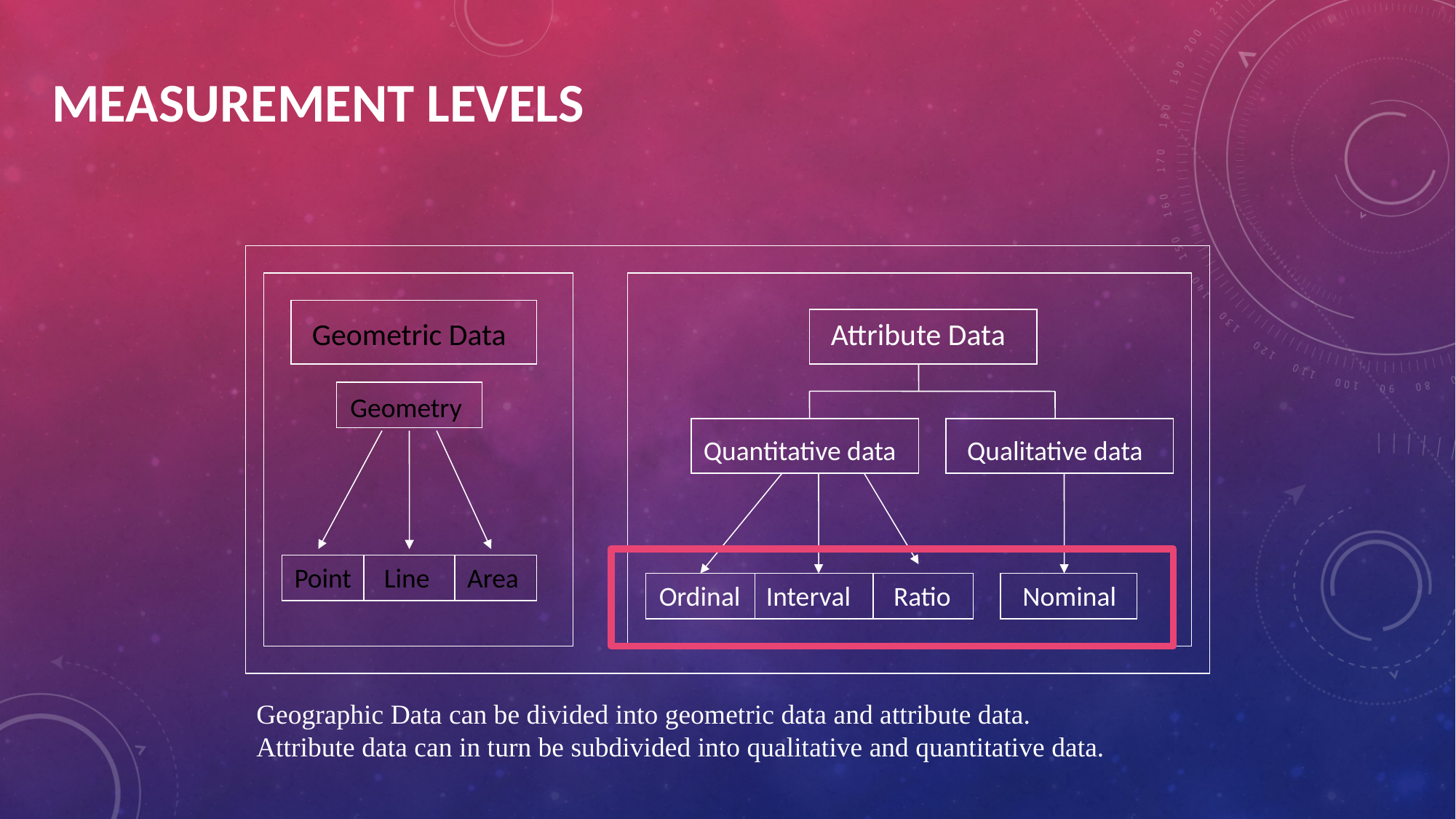

# Measurement levels

Geometric Data

Attribute Data

Geometry

Quantitative data
Qualitative data

Line

Point
Area

Interval

Ratio

Ordinal
Nominal
Geographic Data can be divided into geometric data and attribute data.
Attribute data can in turn be subdivided into qualitative and quantitative data.